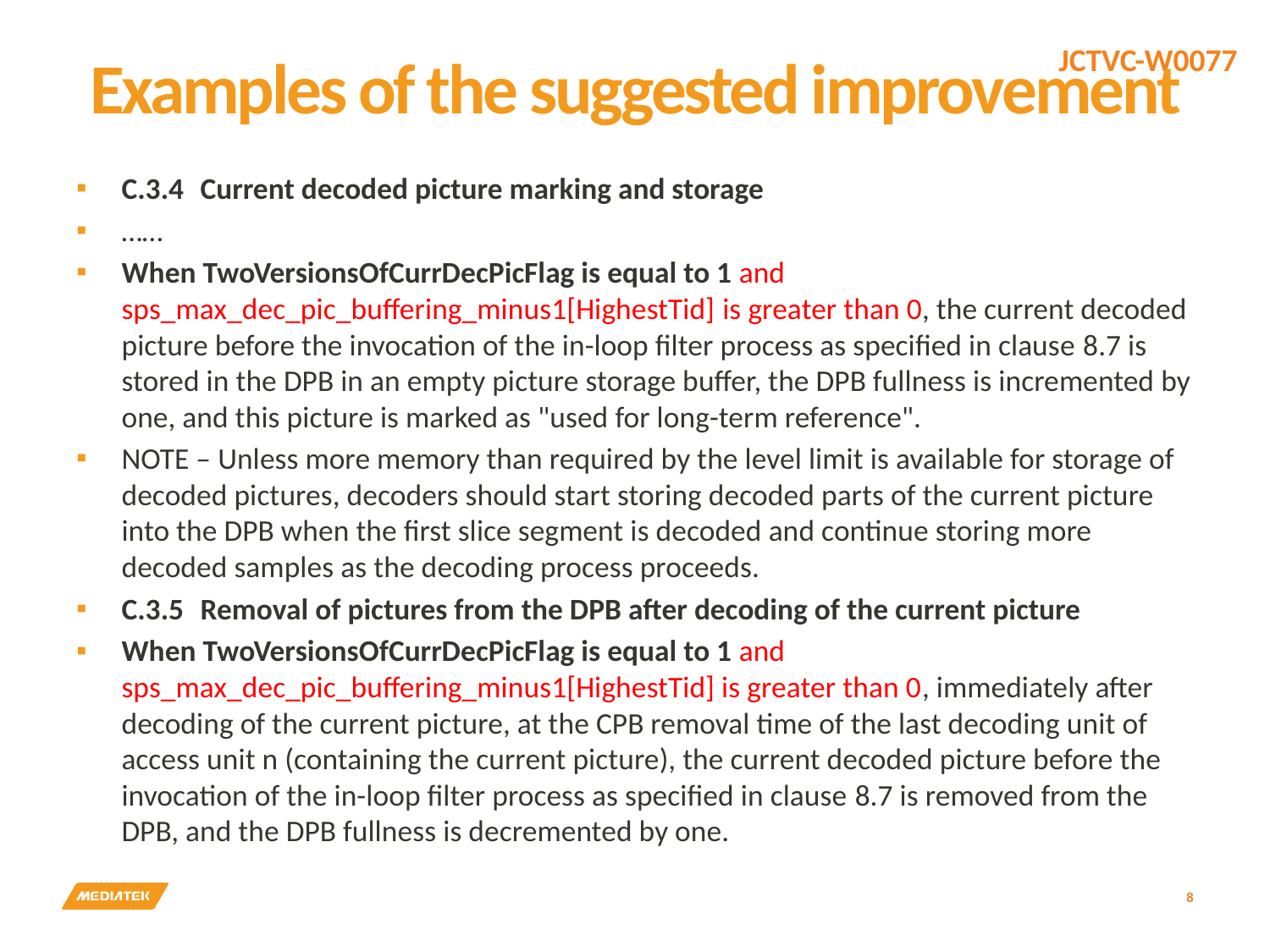

# Examples of the suggested improvement
C.3.4	Current decoded picture marking and storage
……
When TwoVersionsOfCurrDecPicFlag is equal to 1 and sps_max_dec_pic_buffering_minus1[HighestTid] is greater than 0, the current decoded picture before the invocation of the in-loop filter process as specified in clause 8.7 is stored in the DPB in an empty picture storage buffer, the DPB fullness is incremented by one, and this picture is marked as "used for long-term reference".
NOTE – Unless more memory than required by the level limit is available for storage of decoded pictures, decoders should start storing decoded parts of the current picture into the DPB when the first slice segment is decoded and continue storing more decoded samples as the decoding process proceeds.
C.3.5	Removal of pictures from the DPB after decoding of the current picture
When TwoVersionsOfCurrDecPicFlag is equal to 1 and sps_max_dec_pic_buffering_minus1[HighestTid] is greater than 0, immediately after decoding of the current picture, at the CPB removal time of the last decoding unit of access unit n (containing the current picture), the current decoded picture before the invocation of the in-loop filter process as specified in clause 8.7 is removed from the DPB, and the DPB fullness is decremented by one.

8